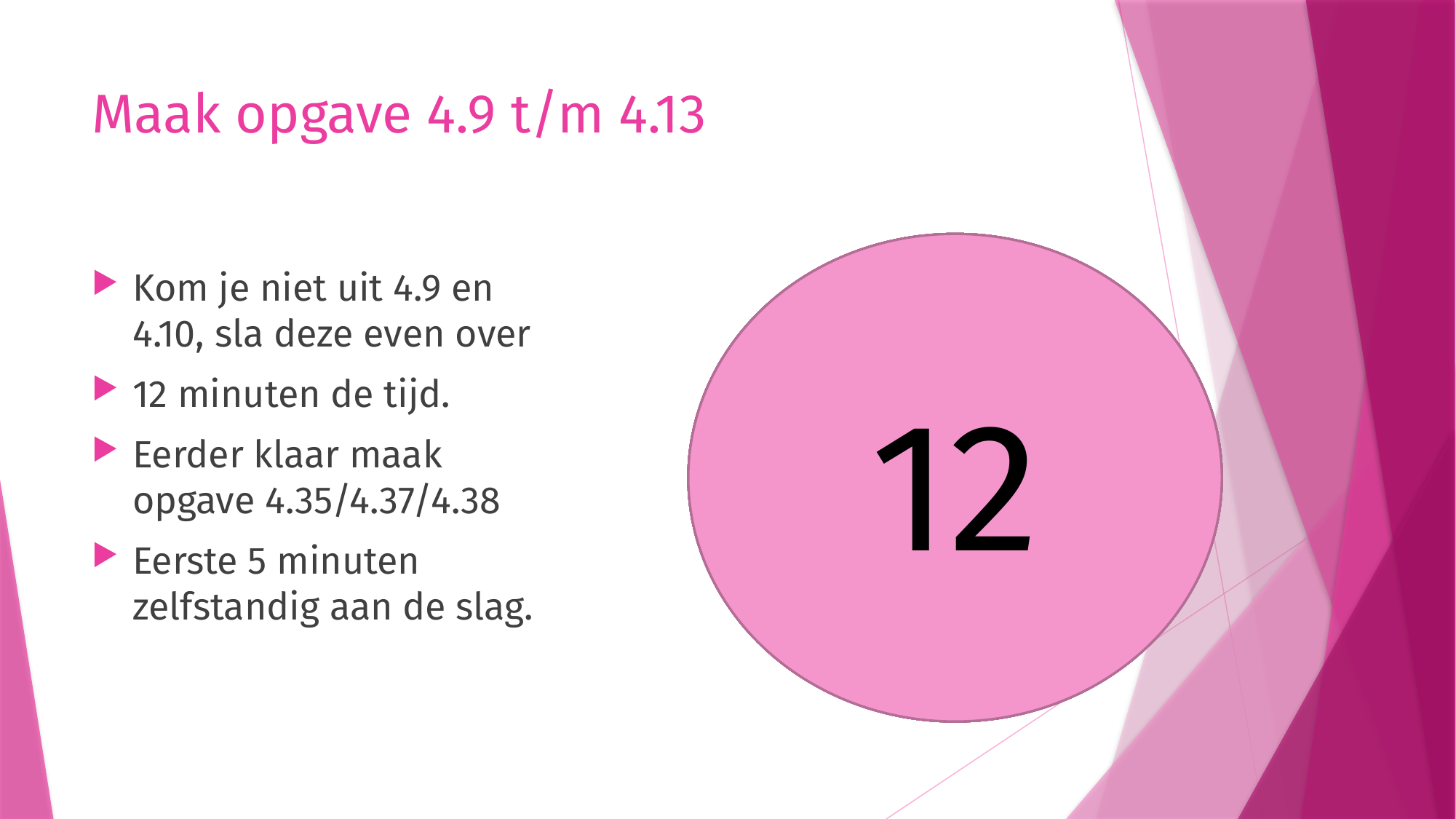

# Maak opgave 4.9 t/m 4.13
12
10
11
9
8
5
6
7
4
3
1
2
Kom je niet uit 4.9 en 4.10, sla deze even over
12 minuten de tijd.
Eerder klaar maak opgave 4.35/4.37/4.38
Eerste 5 minuten zelfstandig aan de slag.